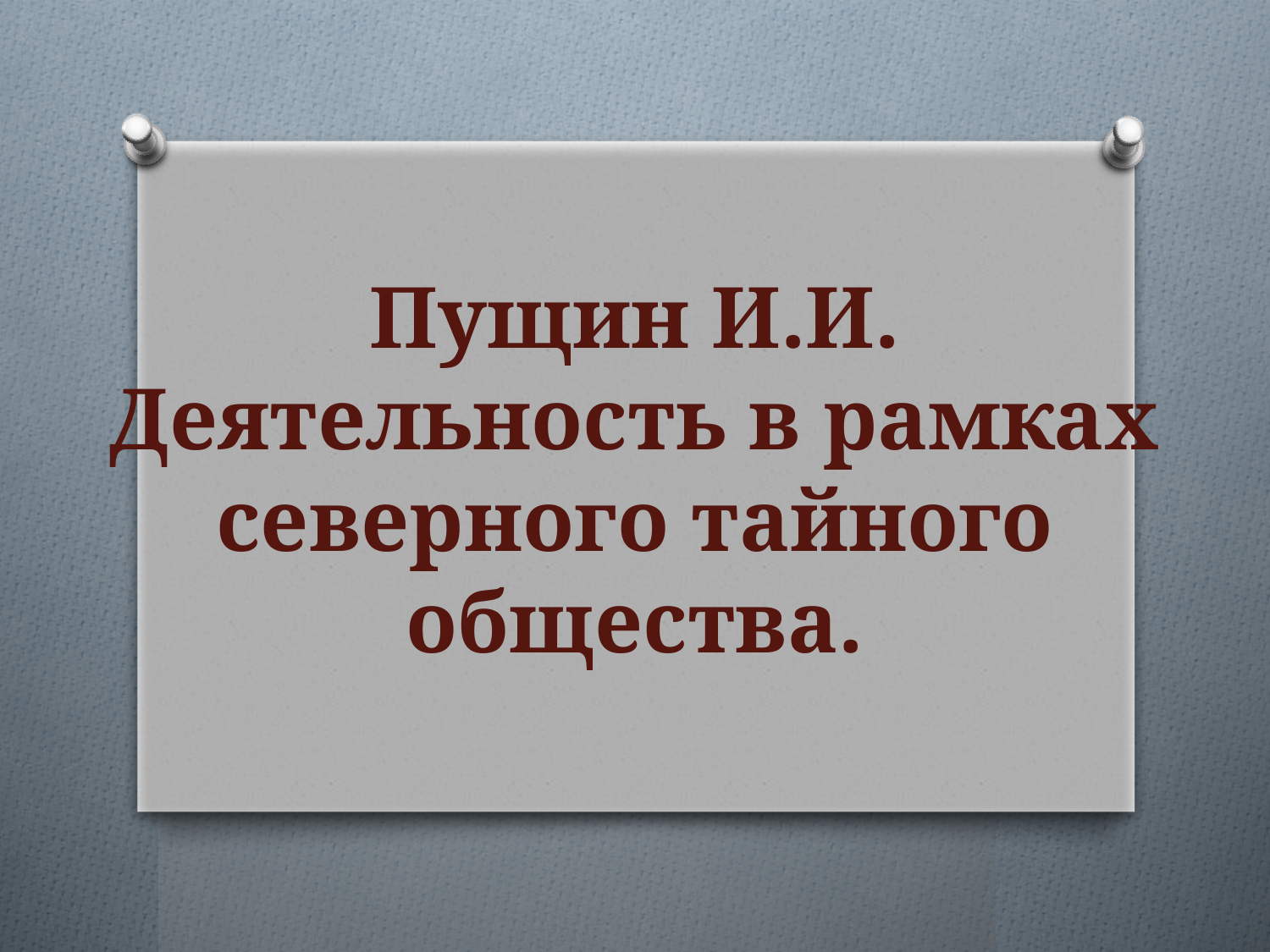

# Пущин И.И. Деятельность в рамках северного тайного общества.